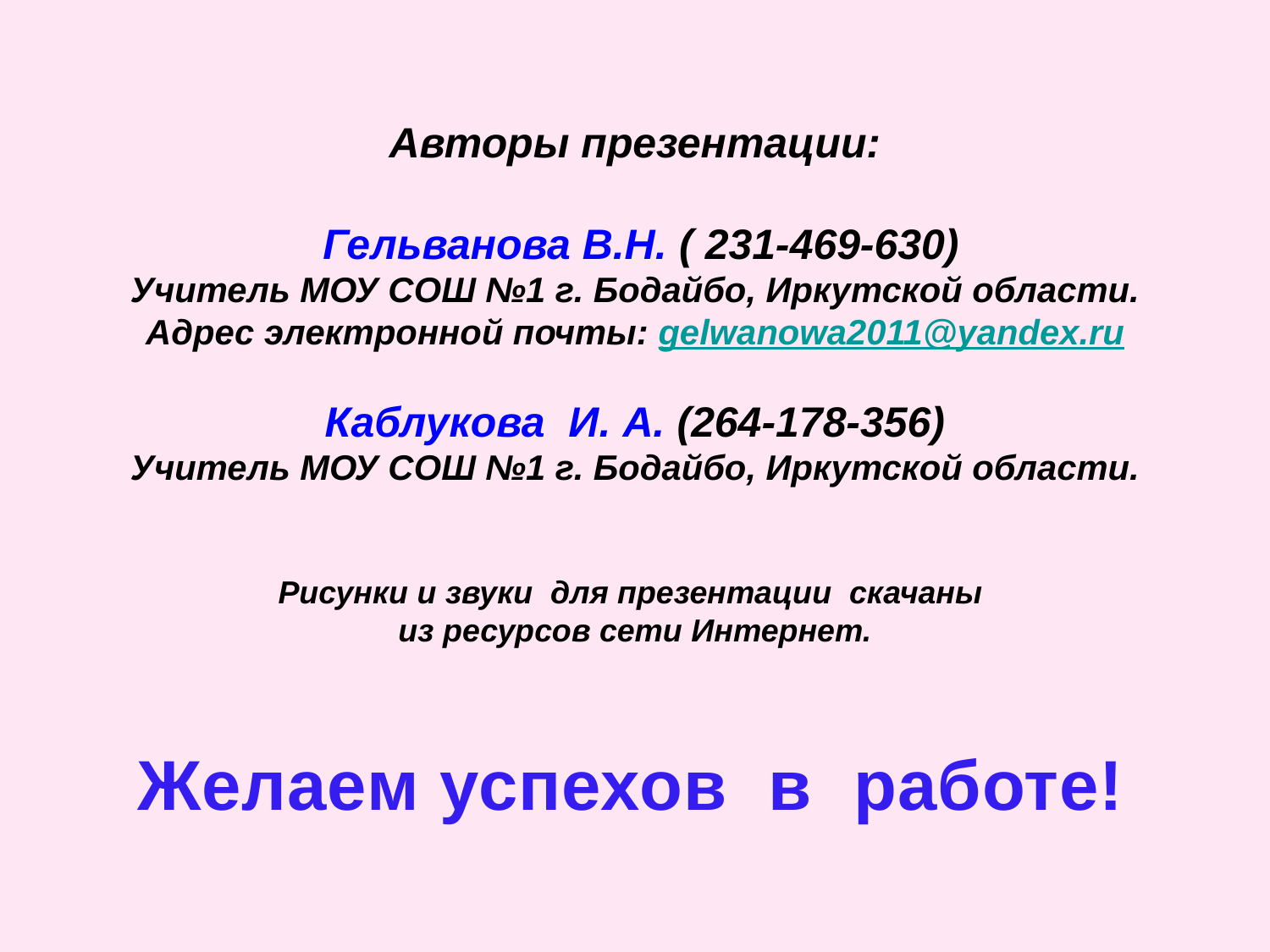

Авторы презентации:

 Гельванова В.Н. ( 231-469-630)
Учитель МОУ СОШ №1 г. Бодайбо, Иркутской области.
Адрес электронной почты: gelwanowa2011@yandex.ru

Каблукова  И. А. (264-178-356)
Учитель МОУ СОШ №1 г. Бодайбо, Иркутской области.

Рисунки и звуки  для презентации  скачаны
из ресурсов сети Интернет.

Желаем успехов  в  работе!